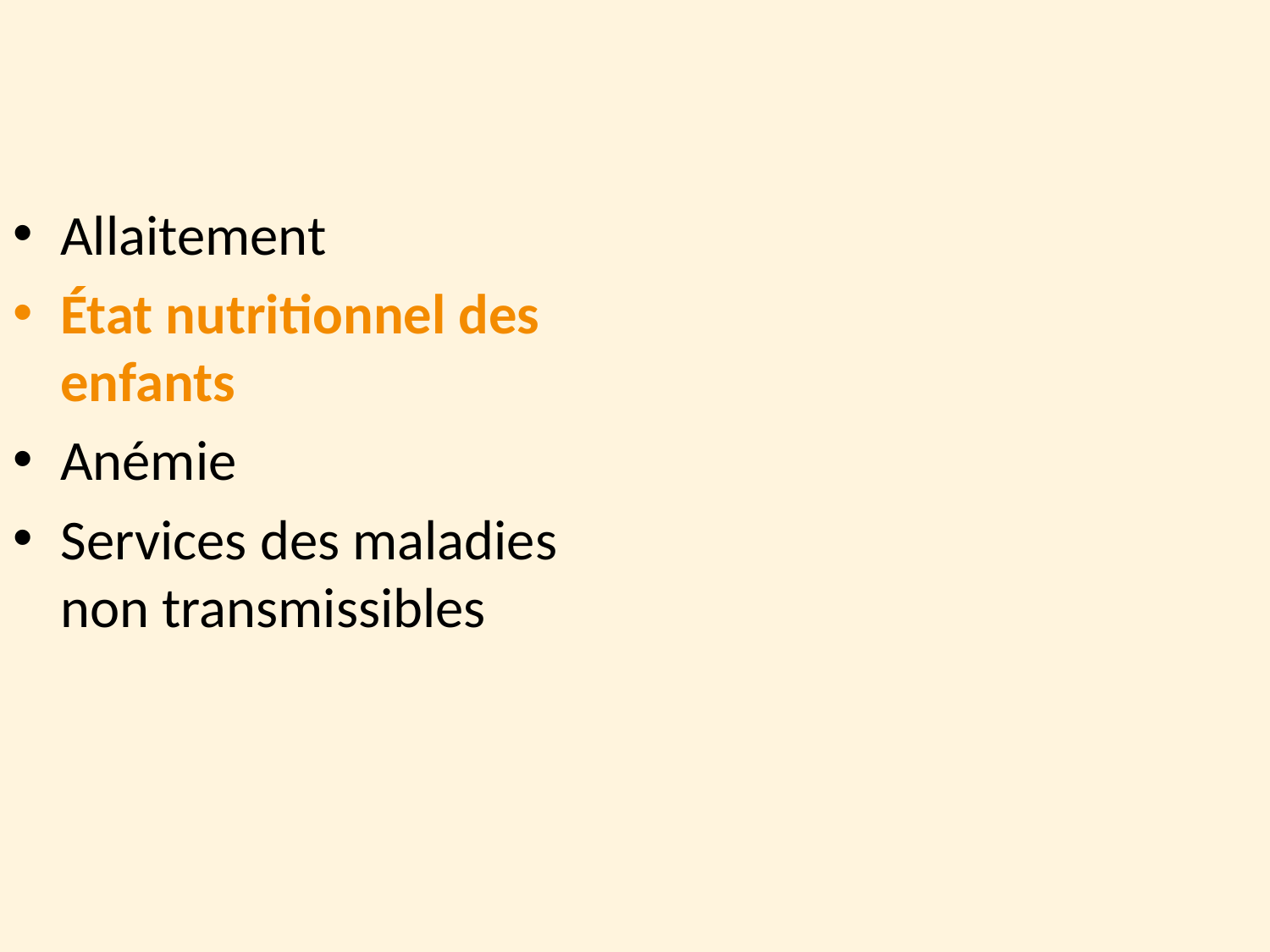

Allaitement
État nutritionnel des enfants
Anémie
Services des maladies non transmissibles